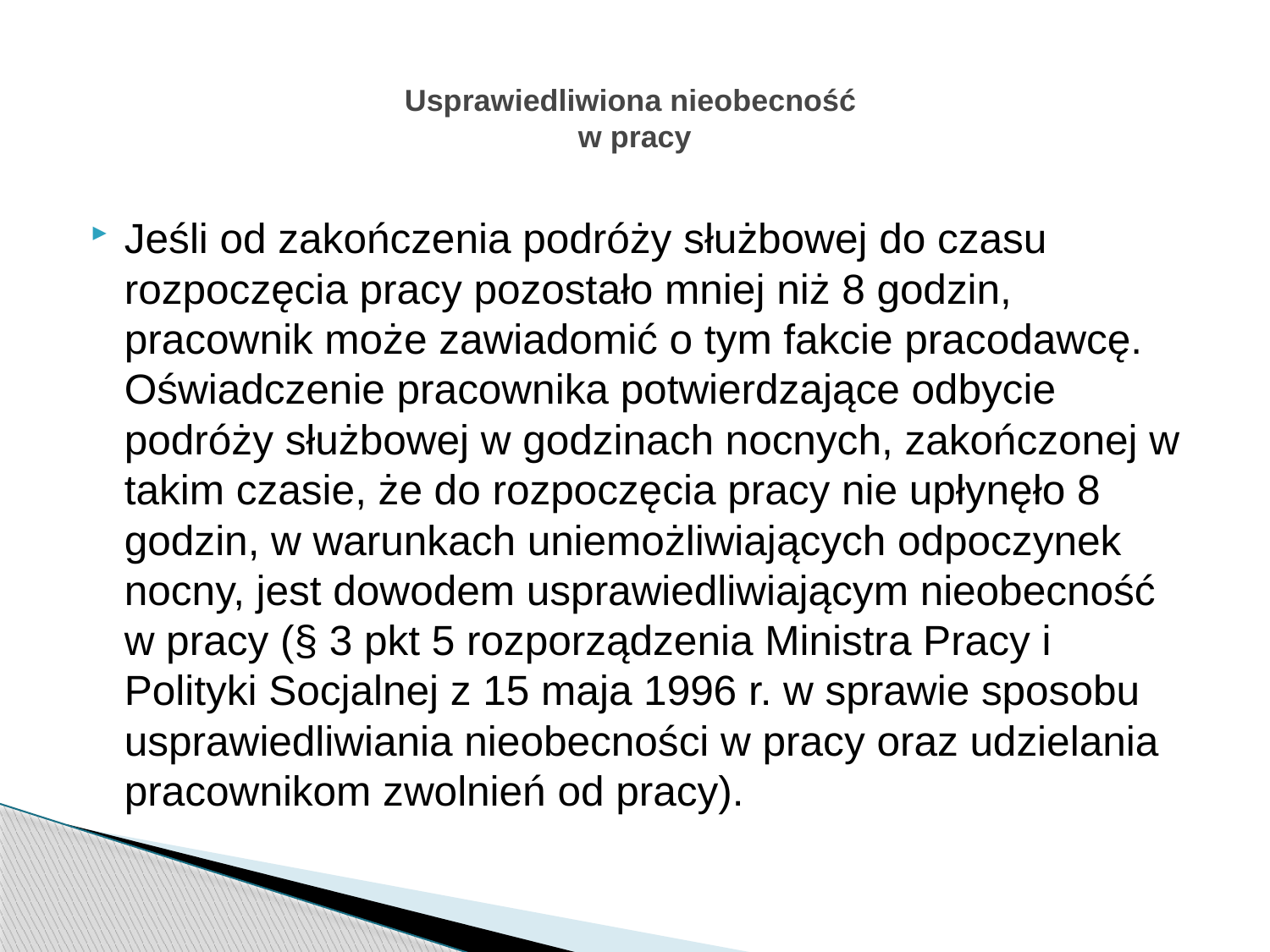

# Usprawiedliwiona nieobecność w pracy
Jeśli od zakończenia podróży służbowej do czasu rozpoczęcia pracy pozostało mniej niż 8 godzin, pracownik może zawiadomić o tym fakcie pracodawcę. Oświadczenie pracownika potwierdzające odbycie podróży służbowej w godzinach nocnych, zakończonej w takim czasie, że do rozpoczęcia pracy nie upłynęło 8 godzin, w warunkach uniemożliwiających odpoczynek nocny, jest dowodem usprawiedliwiającym nieobecność w pracy (§ 3 pkt 5 rozporządzenia Ministra Pracy i Polityki Socjalnej z 15 maja 1996 r. w sprawie sposobu usprawiedliwiania nieobecności w pracy oraz udzielania pracownikom zwolnień od pracy).